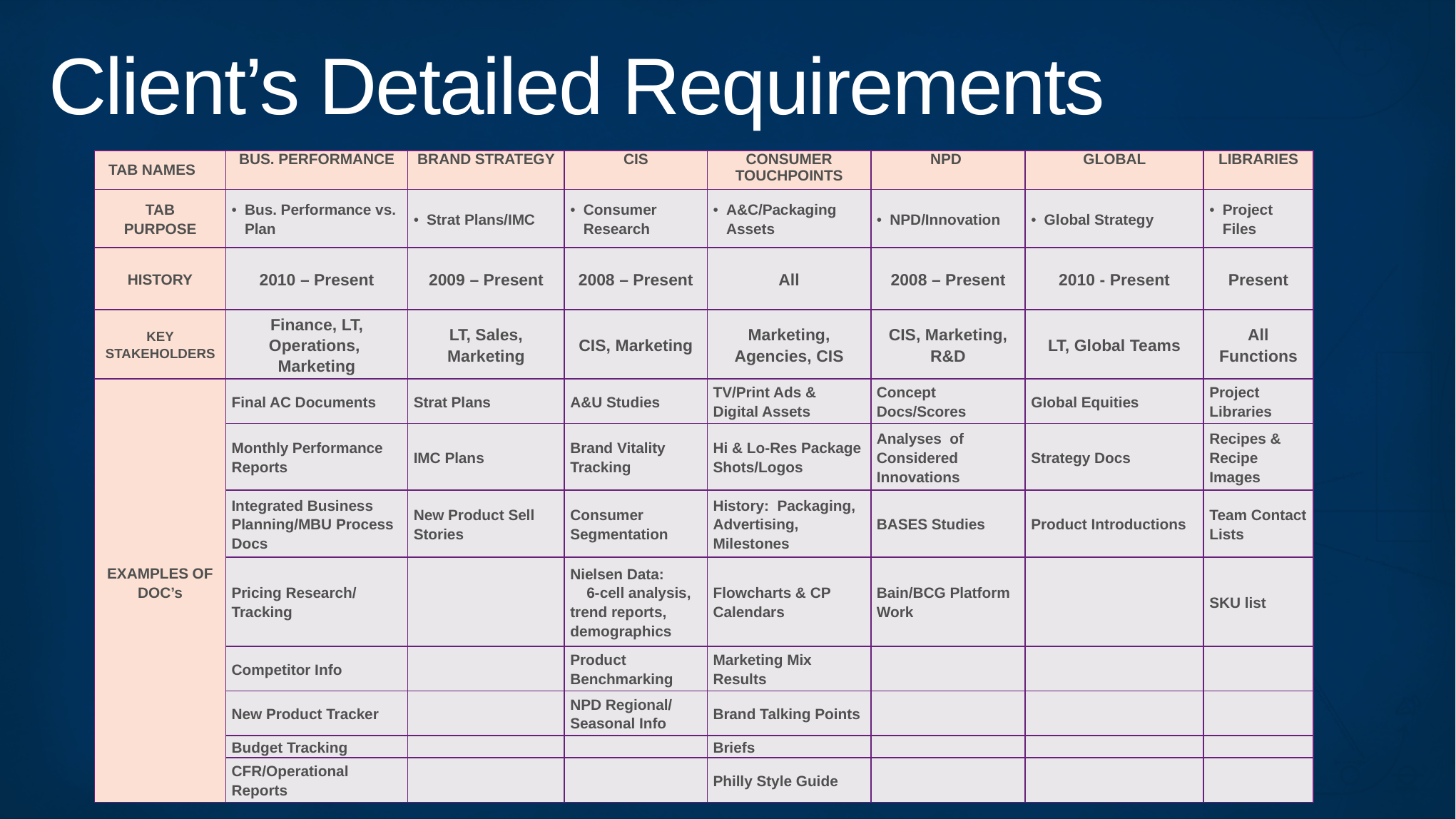

# Client’s Detailed Requirements
| TAB NAMES | BUS. PERFORMANCE | BRAND STRATEGY | CIS | CONSUMER TOUCHPOINTS | NPD | GLOBAL | LIBRARIES |
| --- | --- | --- | --- | --- | --- | --- | --- |
| TAB PURPOSE | Bus. Performance vs. Plan | Strat Plans/IMC | Consumer Research | A&C/Packaging Assets | NPD/Innovation | Global Strategy | Project Files |
| HISTORY | 2010 – Present | 2009 – Present | 2008 – Present | All | 2008 – Present | 2010 - Present | Present |
| KEY STAKEHOLDERS | Finance, LT, Operations, Marketing | LT, Sales, Marketing | CIS, Marketing | Marketing, Agencies, CIS | CIS, Marketing, R&D | LT, Global Teams | All Functions |
| EXAMPLES OF DOC’s | Final AC Documents | Strat Plans | A&U Studies | TV/Print Ads & Digital Assets | Concept Docs/Scores | Global Equities | Project Libraries |
|  | Monthly Performance Reports | IMC Plans | Brand Vitality Tracking | Hi & Lo-Res Package Shots/Logos | Analyses of Considered Innovations | Strategy Docs | Recipes & Recipe Images |
|  | Integrated Business Planning/MBU Process Docs | New Product Sell Stories | Consumer Segmentation | History: Packaging, Advertising, Milestones | BASES Studies | Product Introductions | Team Contact Lists |
|  | Pricing Research/ Tracking |  | Nielsen Data: 6-cell analysis, trend reports, demographics | Flowcharts & CP Calendars | Bain/BCG Platform Work |  | SKU list |
|  | Competitor Info |  | Product Benchmarking | Marketing Mix Results |  |  |  |
|  | New Product Tracker |  | NPD Regional/ Seasonal Info | Brand Talking Points |  |  |  |
|  | Budget Tracking |  |  | Briefs |  |  |  |
|  | CFR/Operational Reports |  |  | Philly Style Guide |  |  |  |